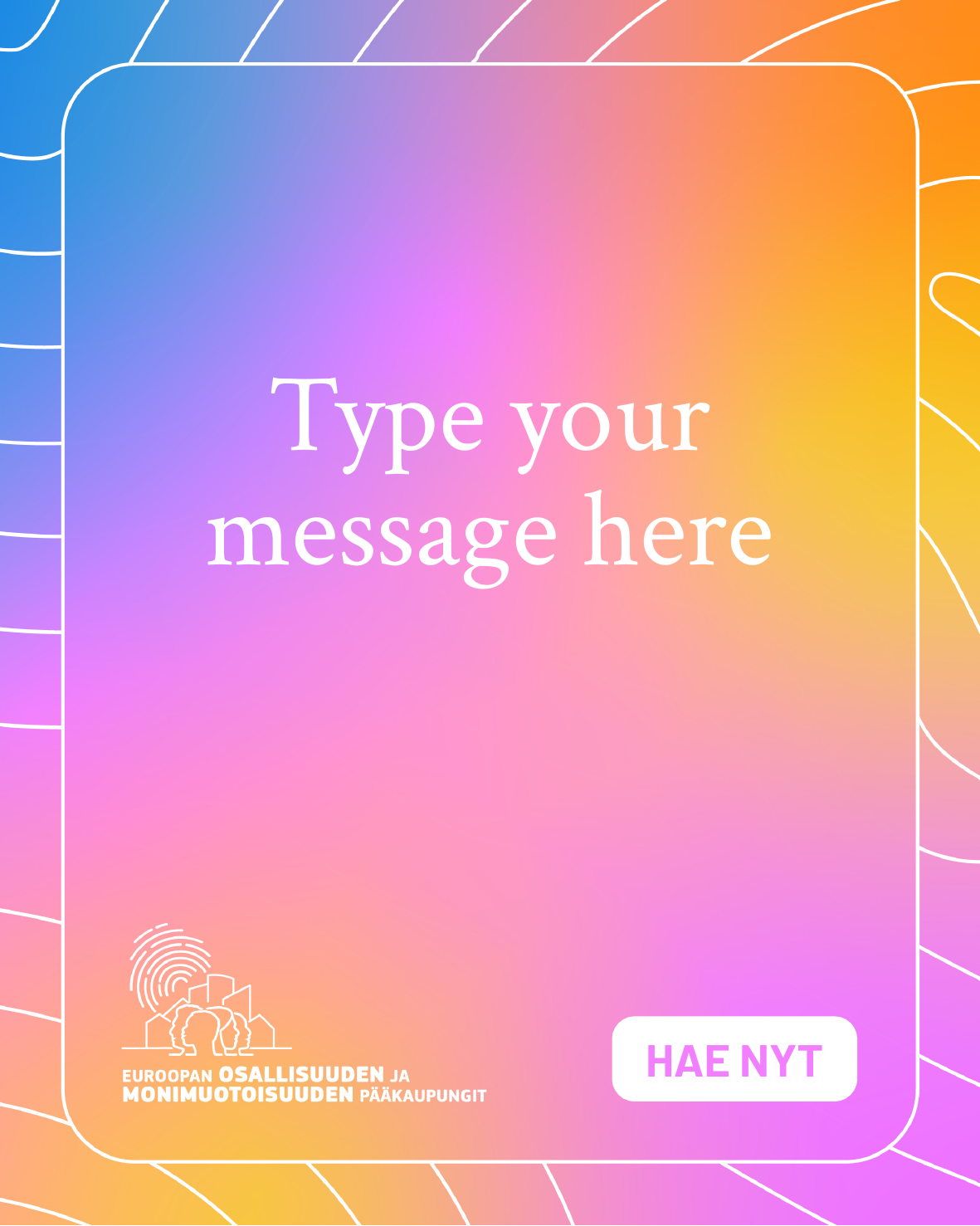

# Type your message here
HAE NYT